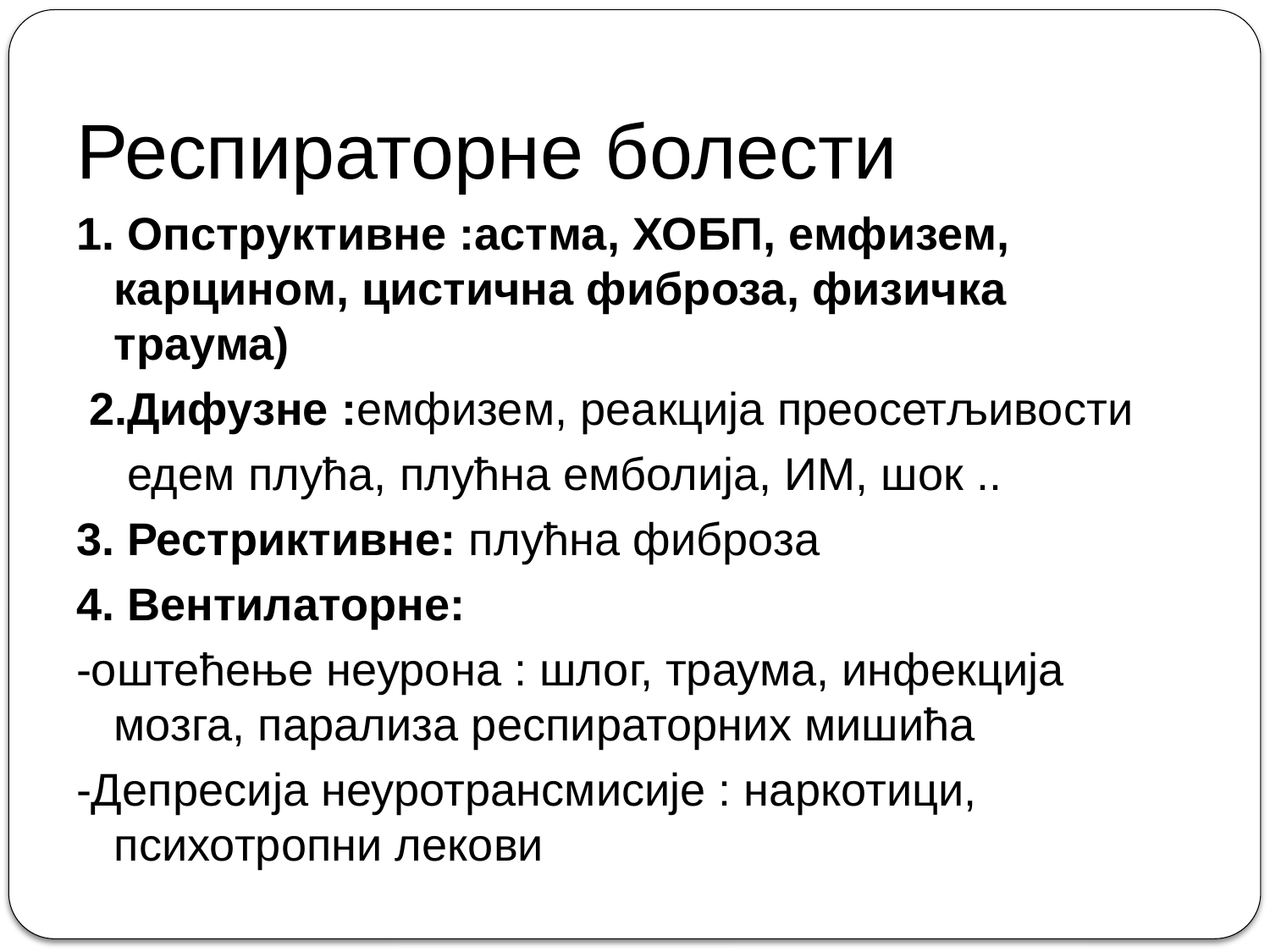

Респираторне болести
1. Опструктивне :астма, ХОБП, емфизем, карцином, цистична фиброза, физичка траума)
 2.Дифузне :емфизем, реакција преосетљивости
    едем плућа, плућна емболија, ИМ, шок ..
3. Рестриктивне: плућна фиброза
4. Вентилаторне:
-оштећење неурона : шлог, траума, инфекција мозга, парализа респираторних мишића
-Депресија неуротрансмисије : наркотици, психотропни лекови